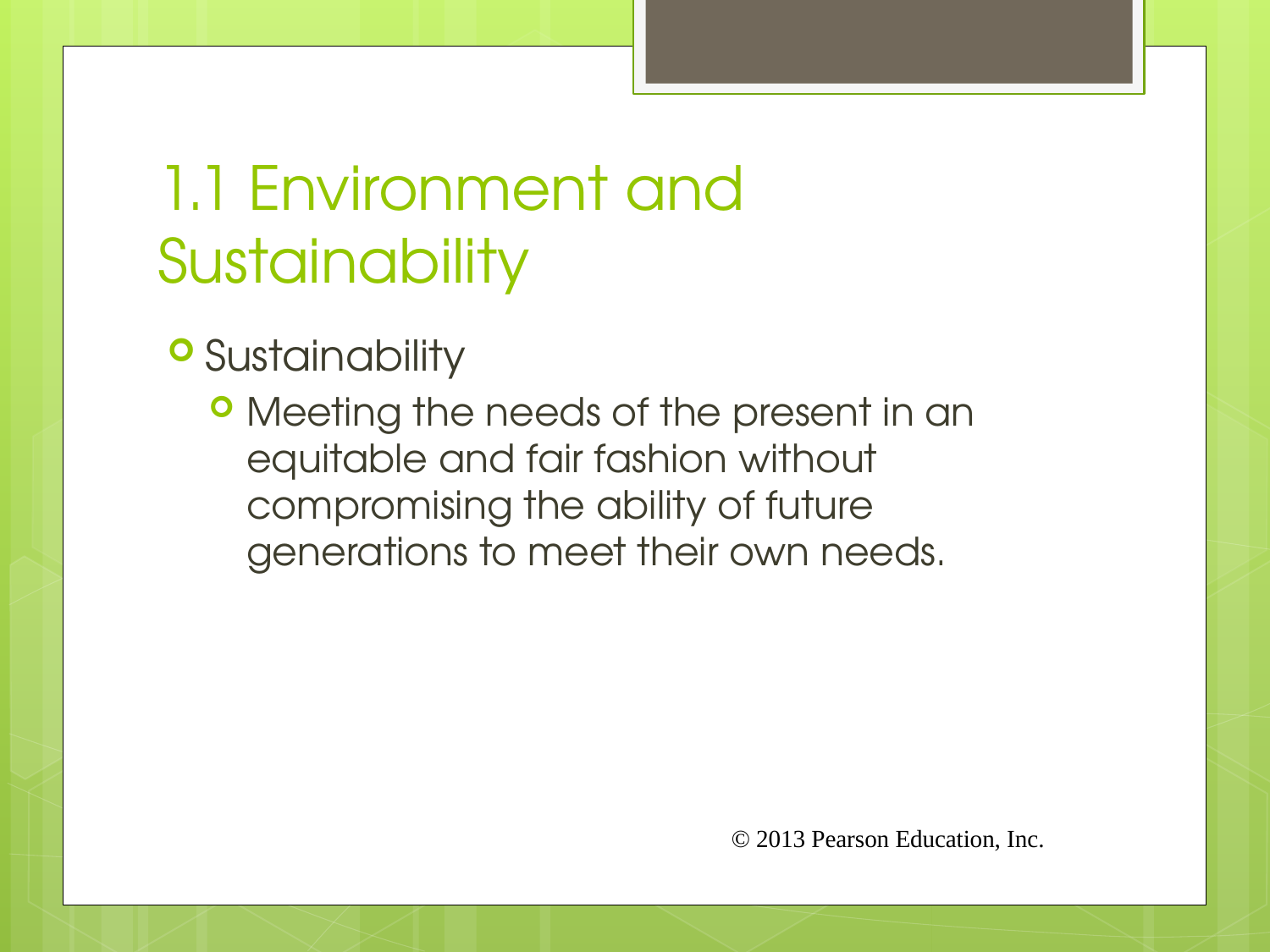

# 1.1 Environment and Sustainability
Sustainability
Meeting the needs of the present in an equitable and fair fashion without compromising the ability of future generations to meet their own needs.
© 2013 Pearson Education, Inc.